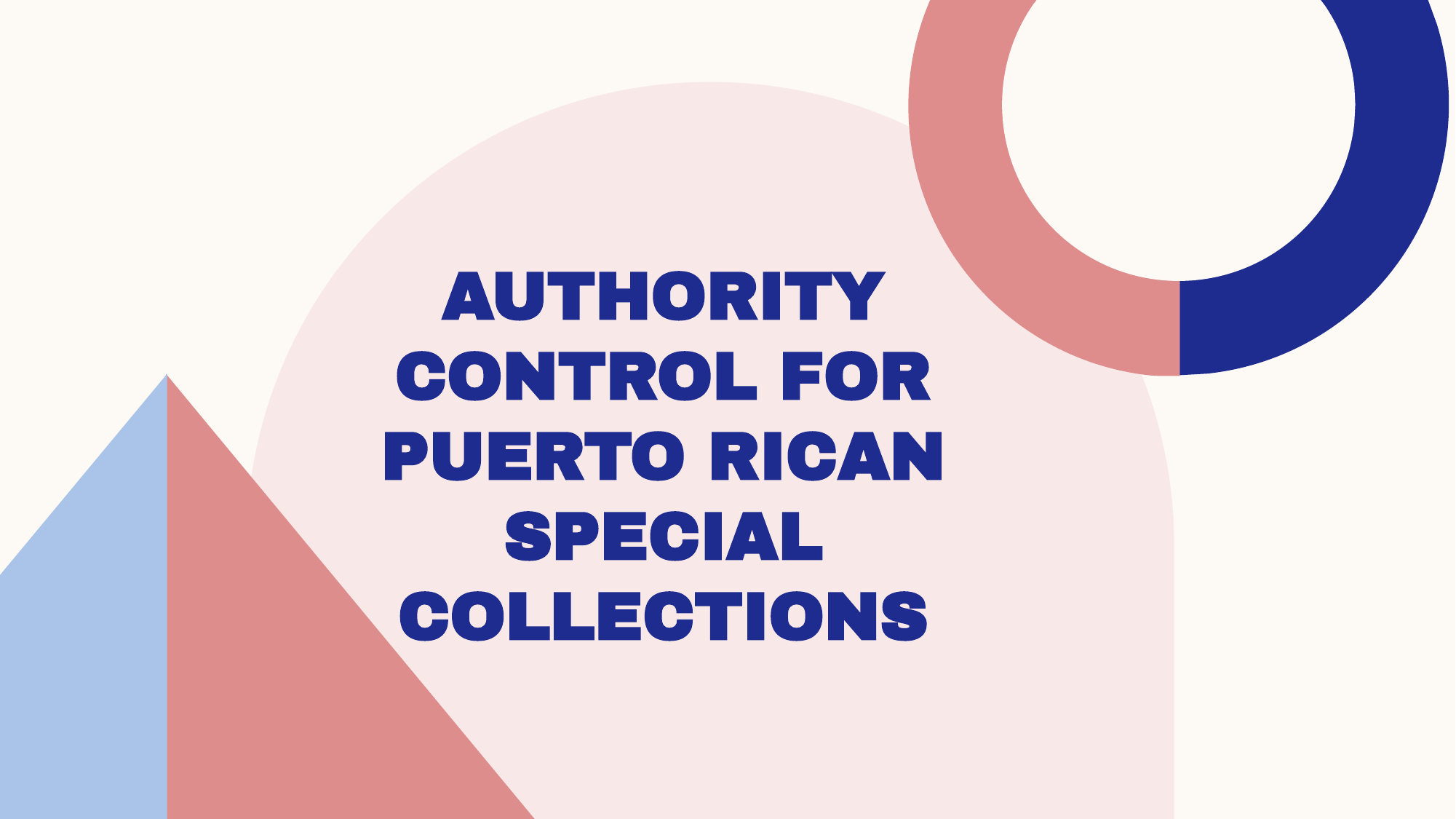

# Authority control for puerto rican special collections